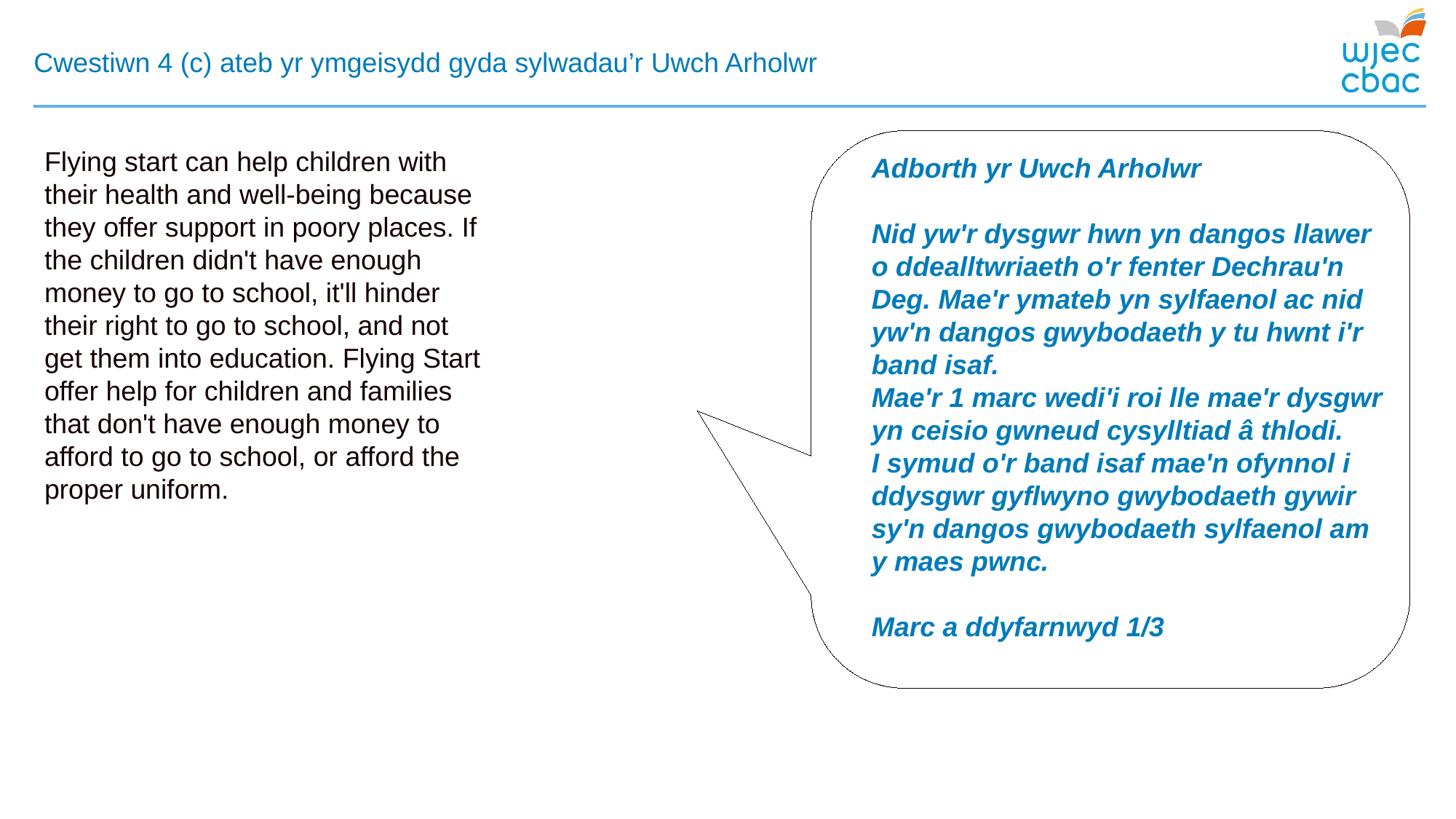

# Cwestiwn 4 (c) ateb yr ymgeisydd gyda sylwadau’r Uwch Arholwr

Flying start can help children with their health and well-being because they offer support in poory places. If the children didn't have enough money to go to school, it'll hinder their right to go to school, and not get them into education. Flying Start offer help for children and families that don't have enough money to afford to go to school, or afford the proper uniform.
Adborth yr Uwch Arholwr
Nid yw'r dysgwr hwn yn dangos llawer o ddealltwriaeth o'r fenter Dechrau'n Deg. Mae'r ymateb yn sylfaenol ac nid yw'n dangos gwybodaeth y tu hwnt i'r band isaf.
Mae'r 1 marc wedi'i roi lle mae'r dysgwr yn ceisio gwneud cysylltiad â thlodi.
I symud o'r band isaf mae'n ofynnol i ddysgwr gyflwyno gwybodaeth gywir sy'n dangos gwybodaeth sylfaenol am y maes pwnc.

Marc a ddyfarnwyd 1/3